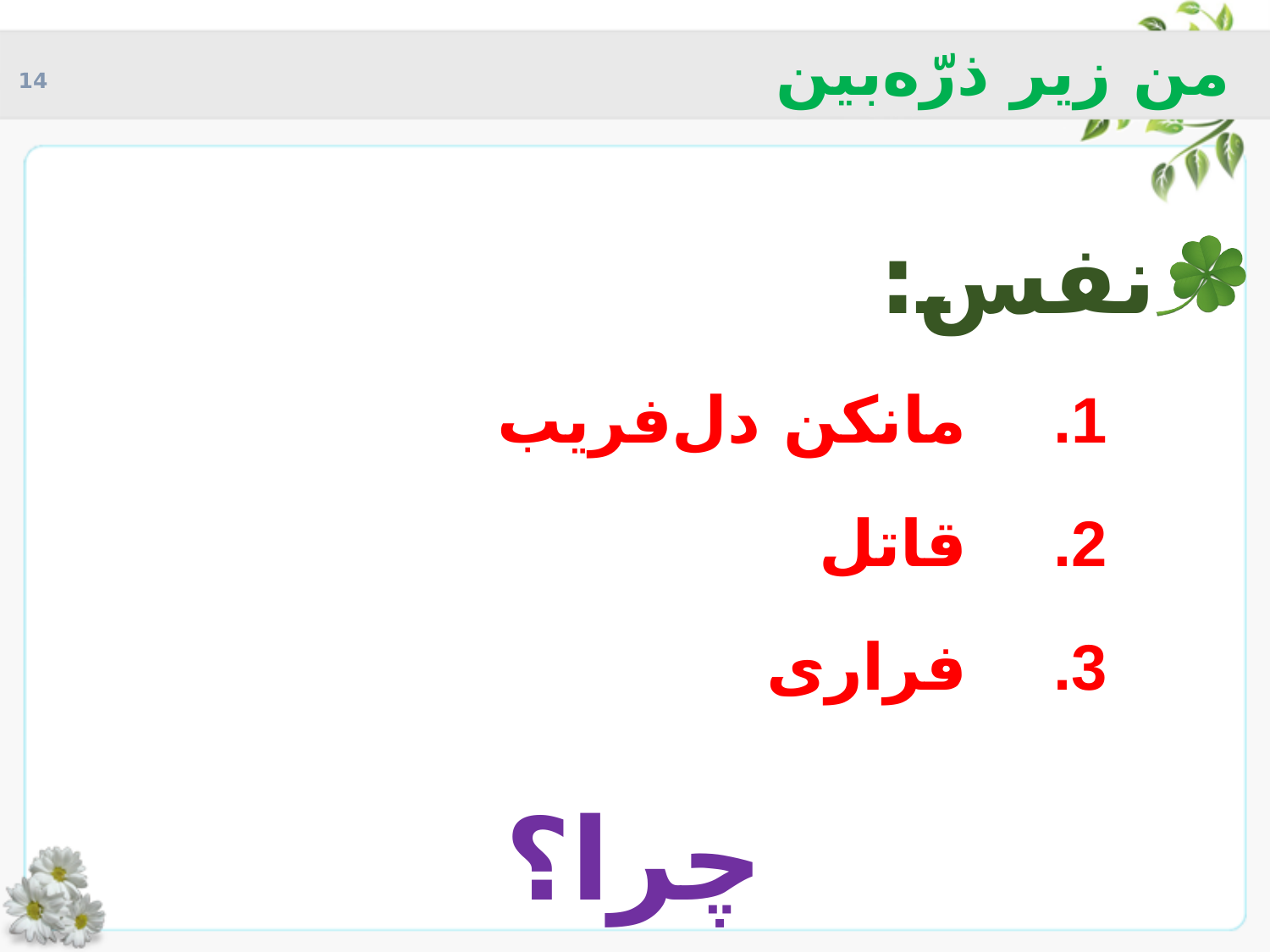

# من زیر ذرّه‌بین
نفس:
مانکن دل‌فریب
قاتل
فراری
چرا؟